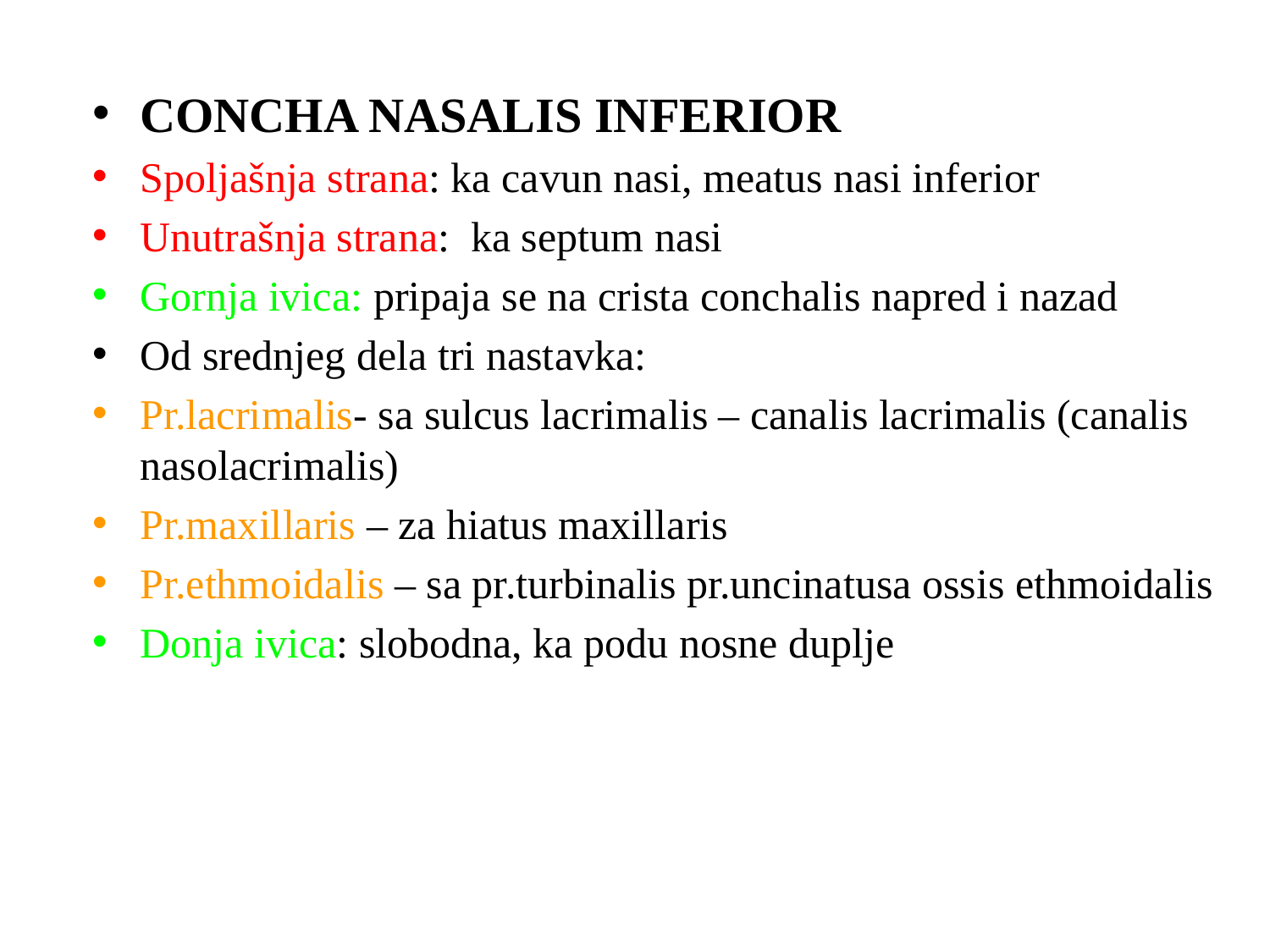

CONCHA NASALIS INFERIOR
Spoljašnja strana: ka cavun nasi, meatus nasi inferior
Unutrašnja strana:  ka septum nasi
Gornja ivica: pripaja se na crista conchalis napred i nazad
Od srednjeg dela tri nastavka:
Pr.lacrimalis- sa sulcus lacrimalis – canalis lacrimalis (canalis nasolacrimalis)
Pr.maxillaris – za hiatus maxillaris
Pr.ethmoidalis – sa pr.turbinalis pr.uncinatusa ossis ethmoidalis
Donja ivica: slobodna, ka podu nosne duplje